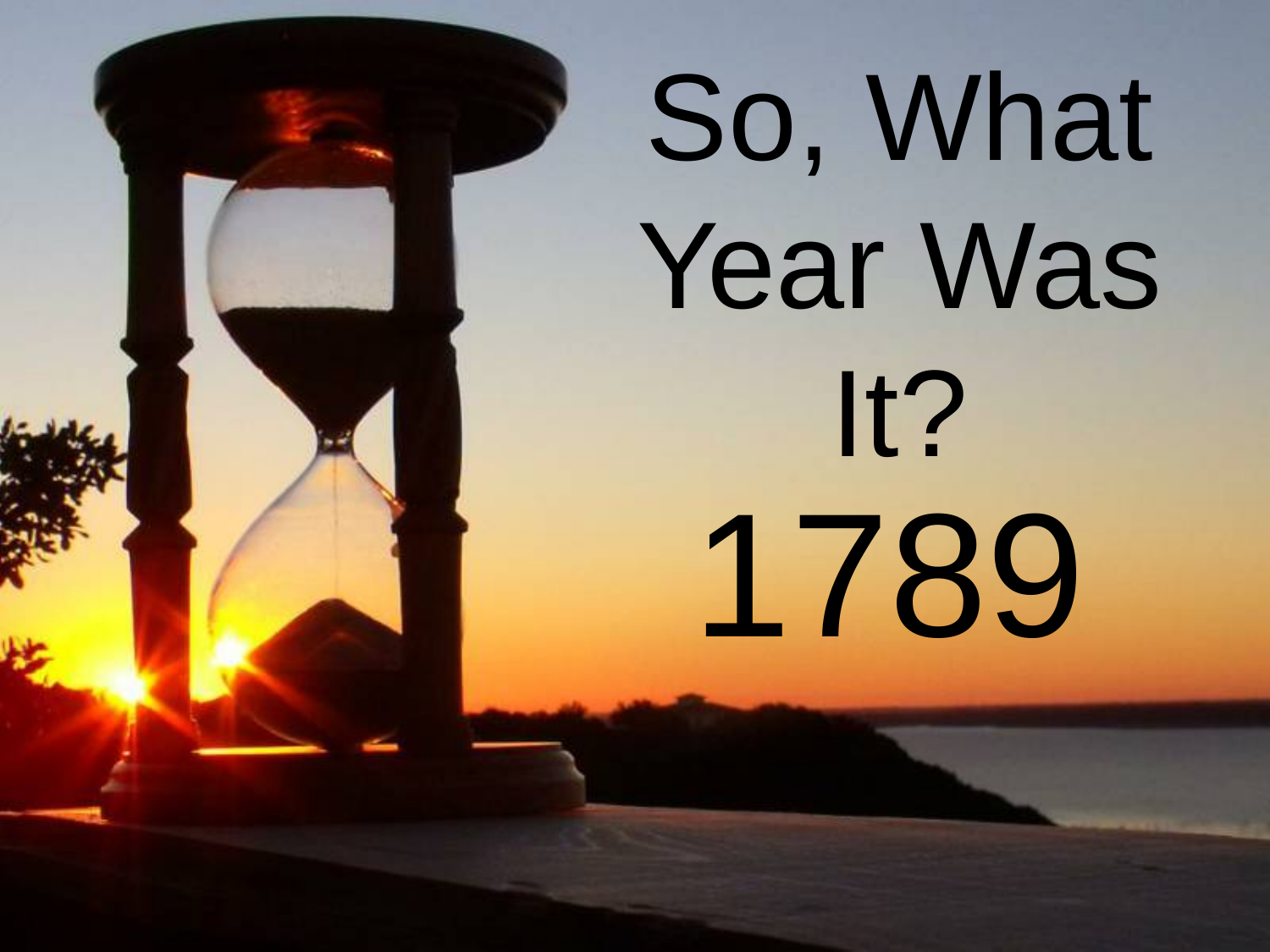

# So, What Year Was It?

1789